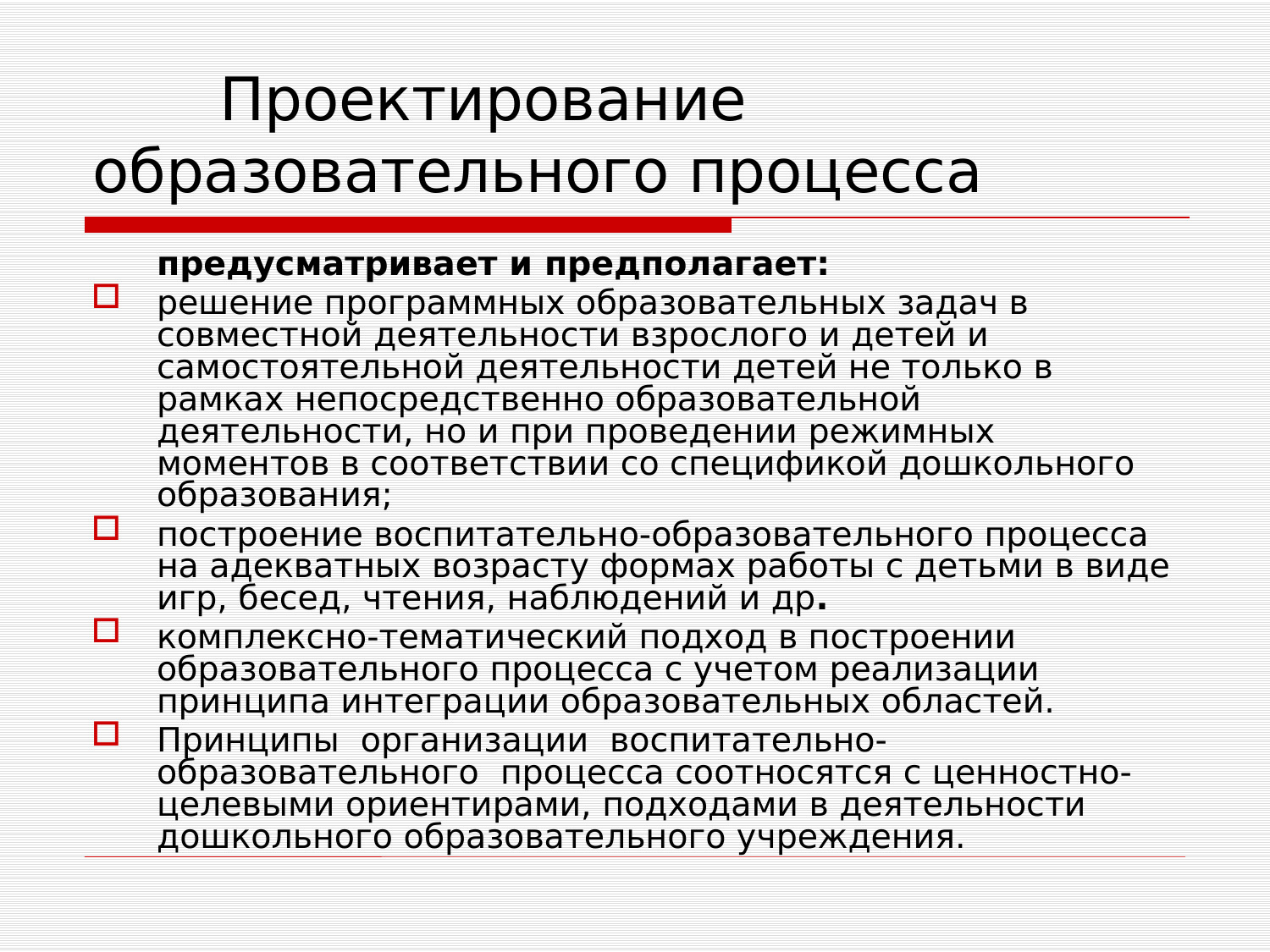

# Проектирование образовательного процесса
	предусматривает и предполагает:
решение программных образовательных задач в совместной деятельности взрослого и детей и самостоятельной деятельности детей не только в рамках непосредственно образовательной деятельности, но и при проведении режимных моментов в соответствии со спецификой дошкольного образования;
построение воспитательно-образовательного процесса на адекватных возрасту формах работы с детьми в виде игр, бесед, чтения, наблюдений и др.
комплексно-тематический подход в построении образовательного процесса с учетом реализации принципа интеграции образовательных областей.
Принципы  организации  воспитательно-образовательного  процесса соотносятся с ценностно-целевыми ориентирами, подходами в деятельности дошкольного образовательного учреждения.